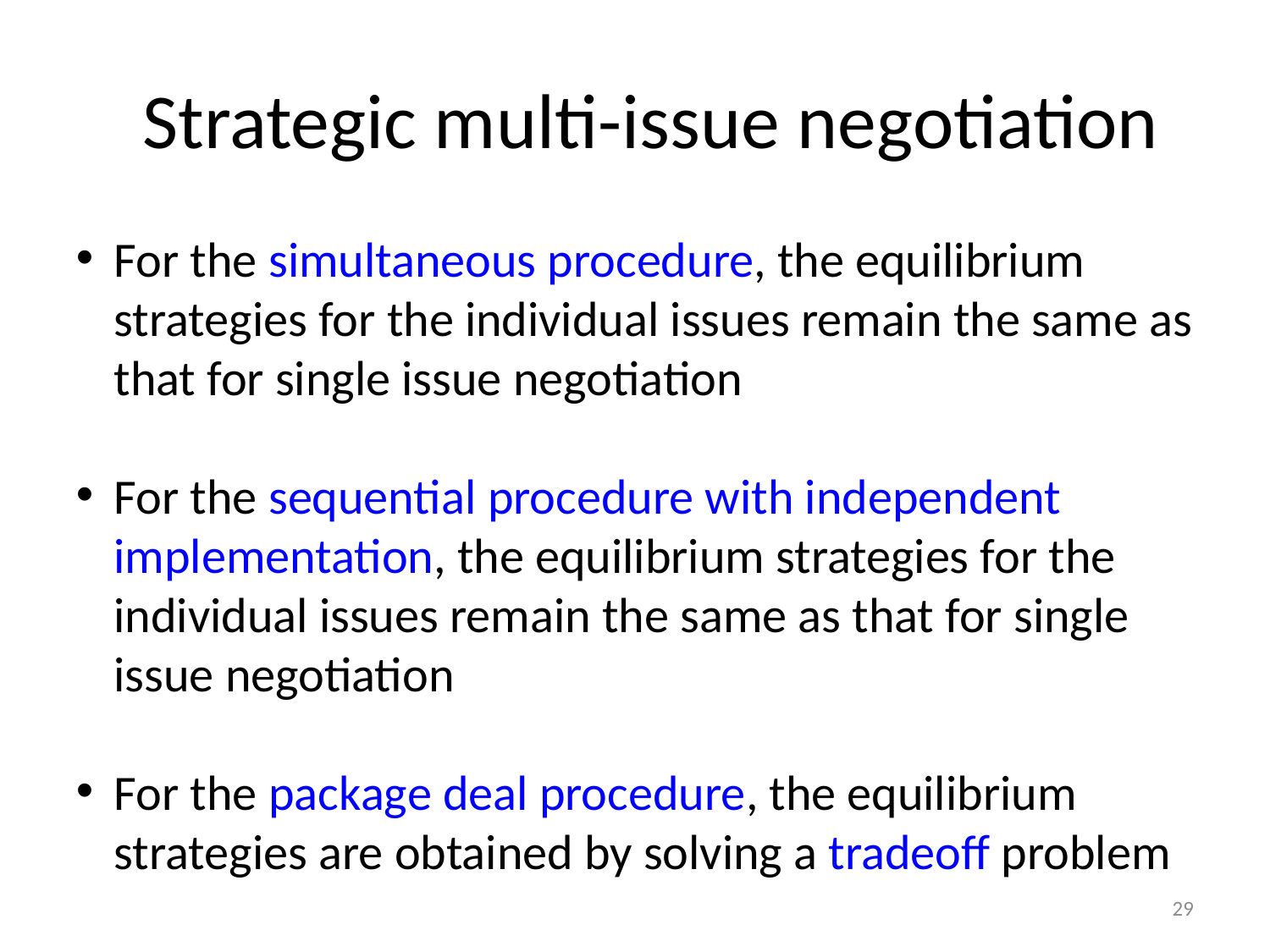

Strategic multi-issue negotiation
For the simultaneous procedure, the equilibrium strategies for the individual issues remain the same as that for single issue negotiation

For the sequential procedure with independent implementation, the equilibrium strategies for the individual issues remain the same as that for single issue negotiation

For the package deal procedure, the equilibrium strategies are obtained by solving a tradeoff problem

29